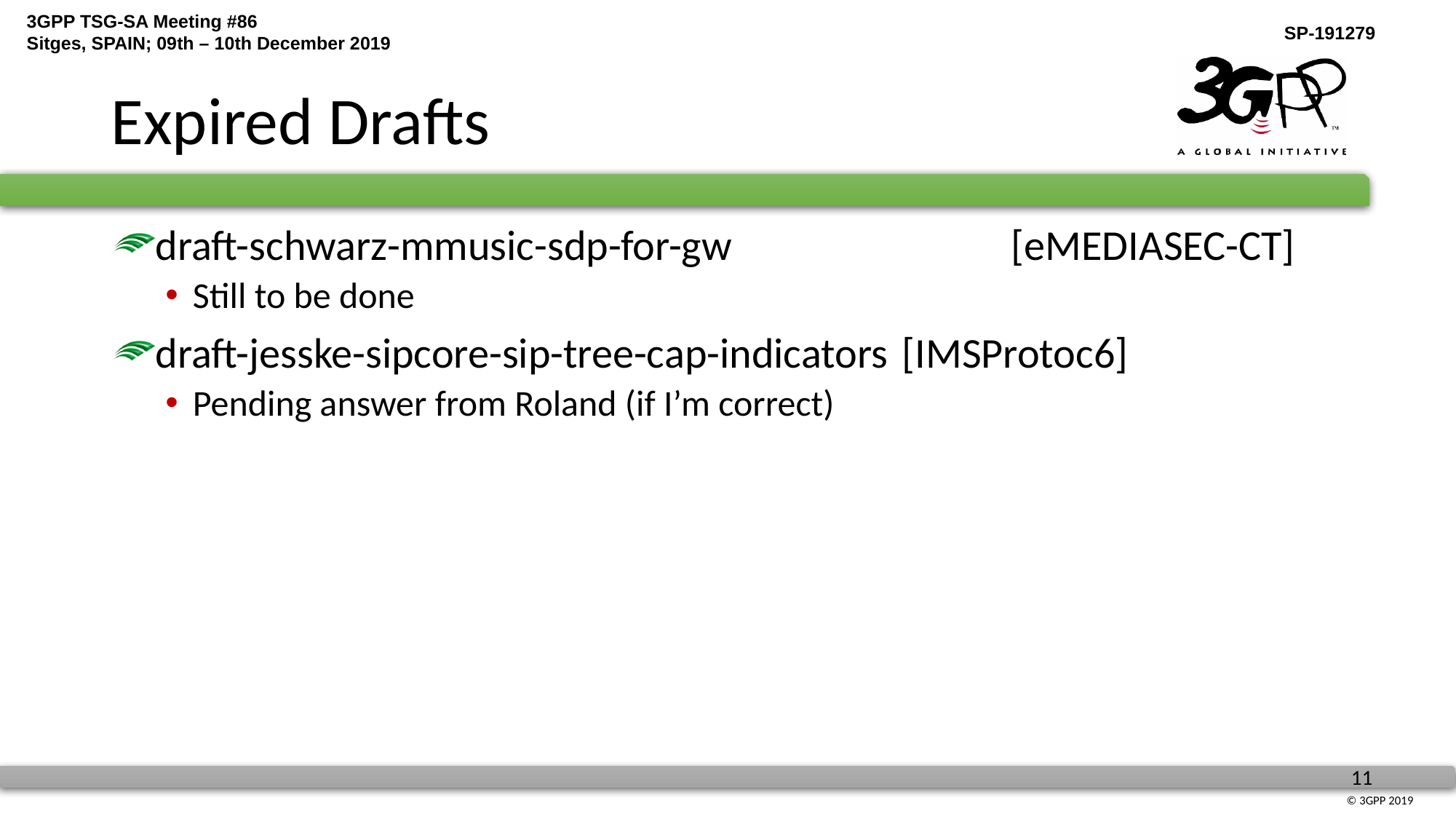

# Expired Drafts
draft-schwarz-mmusic-sdp-for-gw 			[eMEDIASEC-CT]
Still to be done
draft-jesske-sipcore-sip-tree-cap-indicators 	[IMSProtoc6]
Pending answer from Roland (if I’m correct)